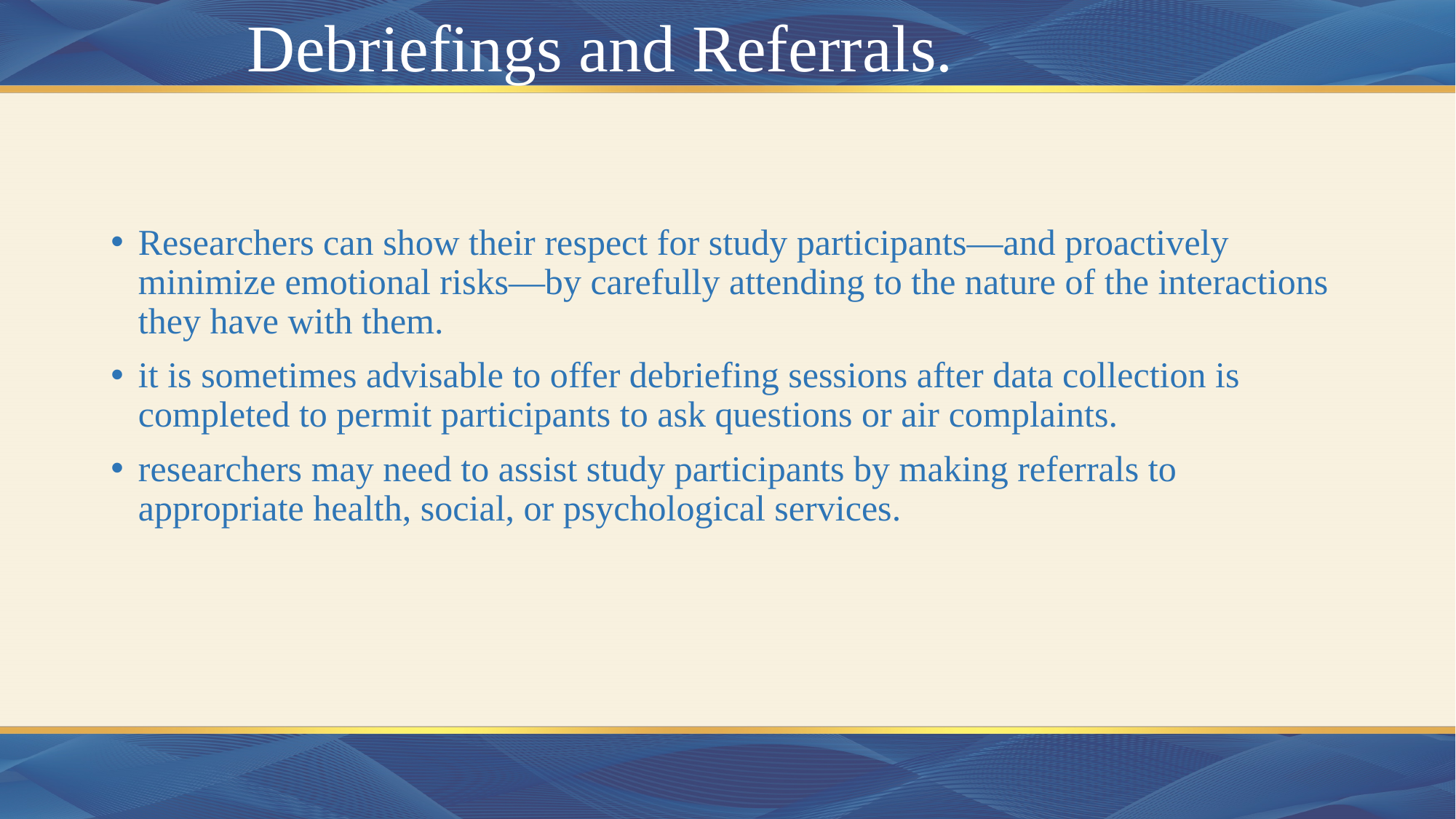

# Debriefings and Referrals.
Researchers can show their respect for study participants—and proactively minimize emotional risks—by carefully attending to the nature of the interactions they have with them.
it is sometimes advisable to offer debriefing sessions after data collection is completed to permit participants to ask questions or air complaints.
researchers may need to assist study participants by making referrals to appropriate health, social, or psychological services.